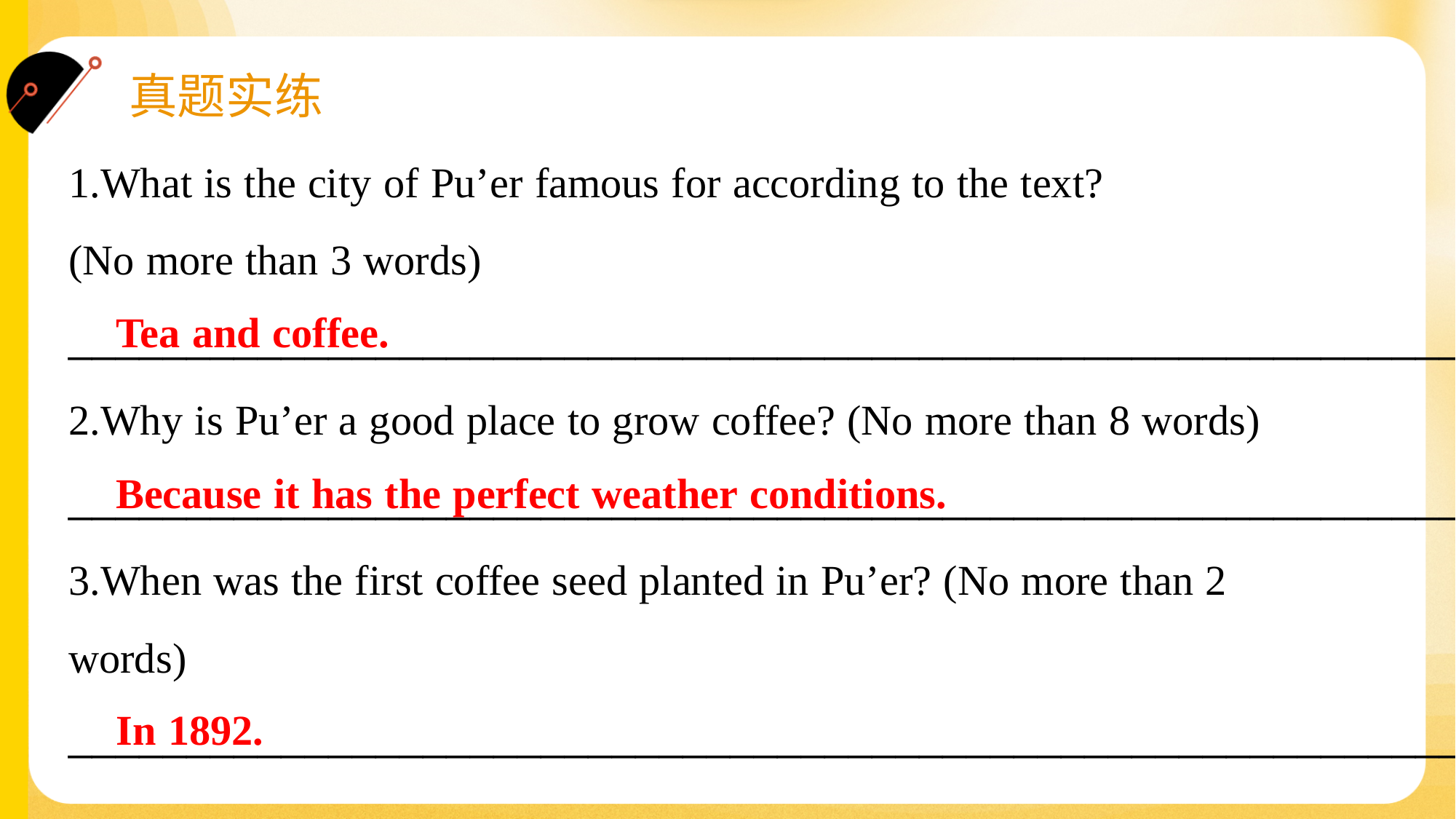

1.What is the city of Pu’er famous for according to the text?
(No more than 3 words)
______________________________________________________________

    Tea and coffee.
2.Why is Pu’er a good place to grow coffee? (No more than 8 words)
______________________________________________________________

    Because it has the perfect weather conditions.
3.When was the first coffee seed planted in Pu’er? (No more than 2
words)
______________________________________________________________

    In 1892.